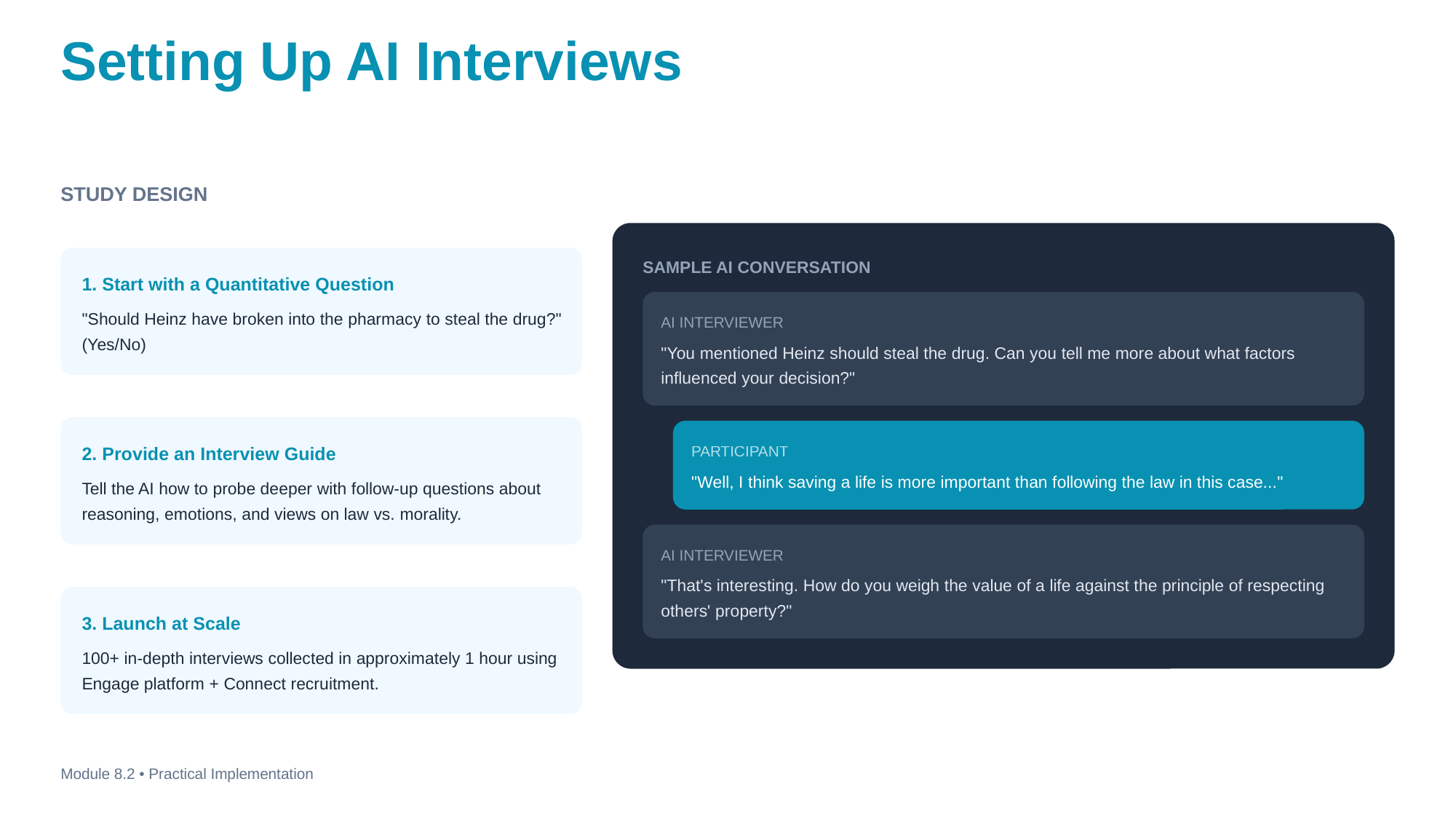

Setting Up AI Interviews
STUDY DESIGN

SAMPLE AI CONVERSATION
1. Start with a Quantitative Question

"Should Heinz have broken into the pharmacy to steal the drug?" (Yes/No)
AI INTERVIEWER
"You mentioned Heinz should steal the drug. Can you tell me more about what factors influenced your decision?"

2. Provide an Interview Guide
PARTICIPANT
"Well, I think saving a life is more important than following the law in this case..."
Tell the AI how to probe deeper with follow-up questions about reasoning, emotions, and views on law vs. morality.

AI INTERVIEWER
"That's interesting. How do you weigh the value of a life against the principle of respecting others' property?"

3. Launch at Scale
100+ in-depth interviews collected in approximately 1 hour using Engage platform + Connect recruitment.
Module 8.2 • Practical Implementation